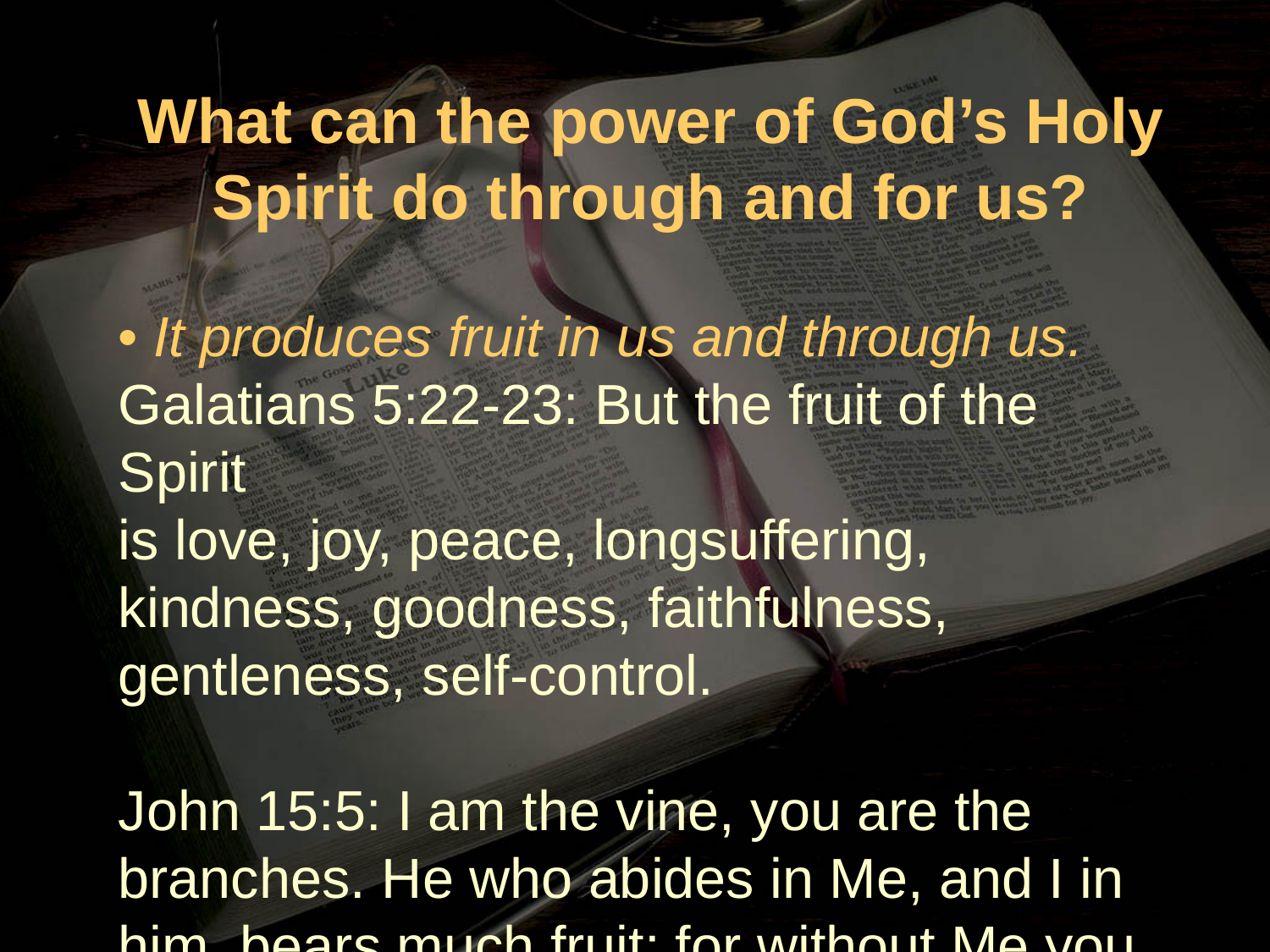

What can the power of God’s Holy Spirit do through and for us?

• It produces fruit in us and through us.
Galatians 5:22-23: But the fruit of the Spirit
is love, joy, peace, longsuffering, kindness, goodness, faithfulness, gentleness, self-control.

John 15:5: I am the vine, you are the branches. He who abides in Me, and I in him, bears much fruit; for without Me you can do nothing.